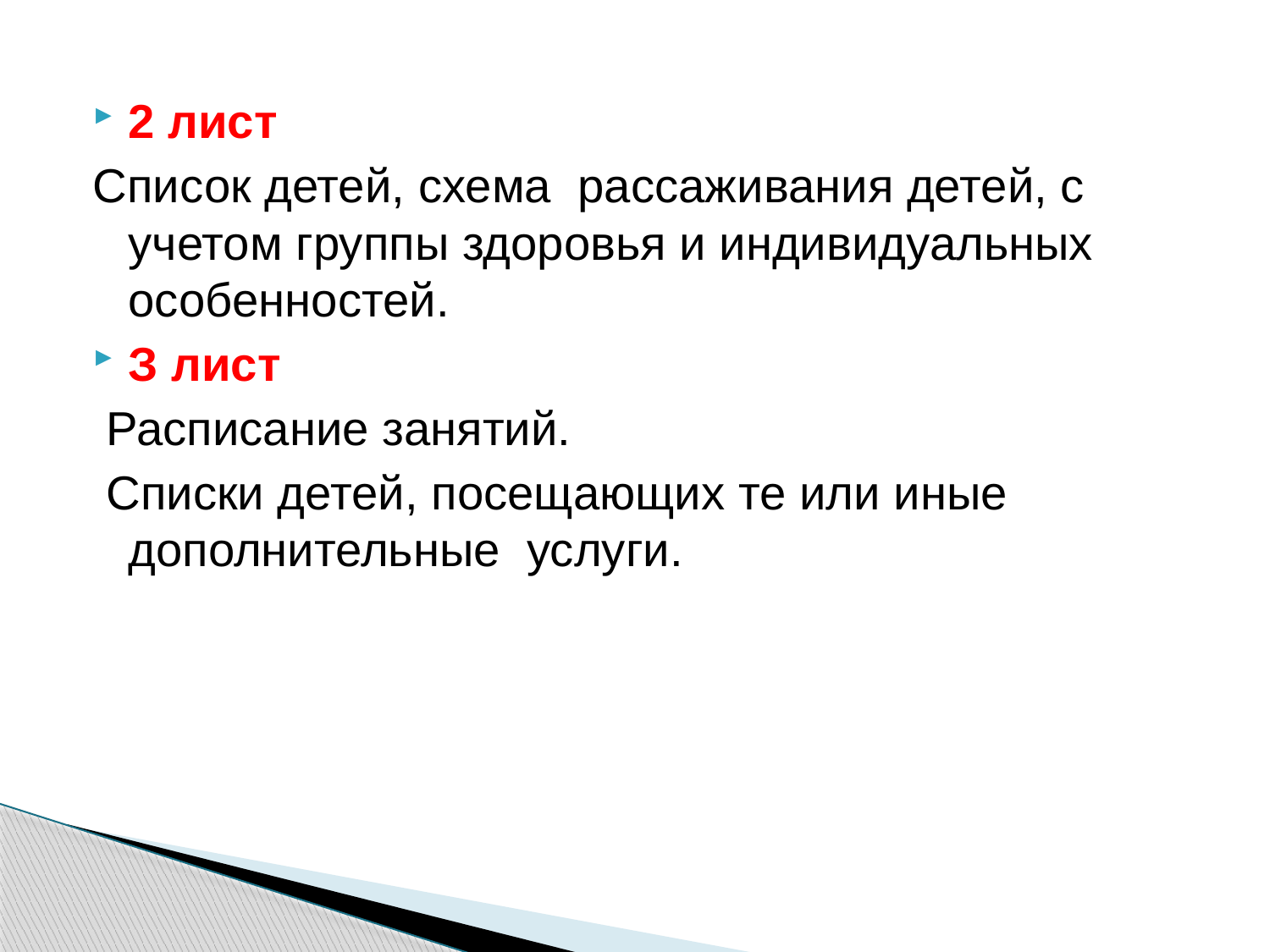

#
2 лист
Список детей, схема  рассаживания детей, с учетом группы здоровья и индивидуальных особенностей.
З лист
 Расписание занятий.
 Списки детей, посещающих те или иные дополнительные  услуги.